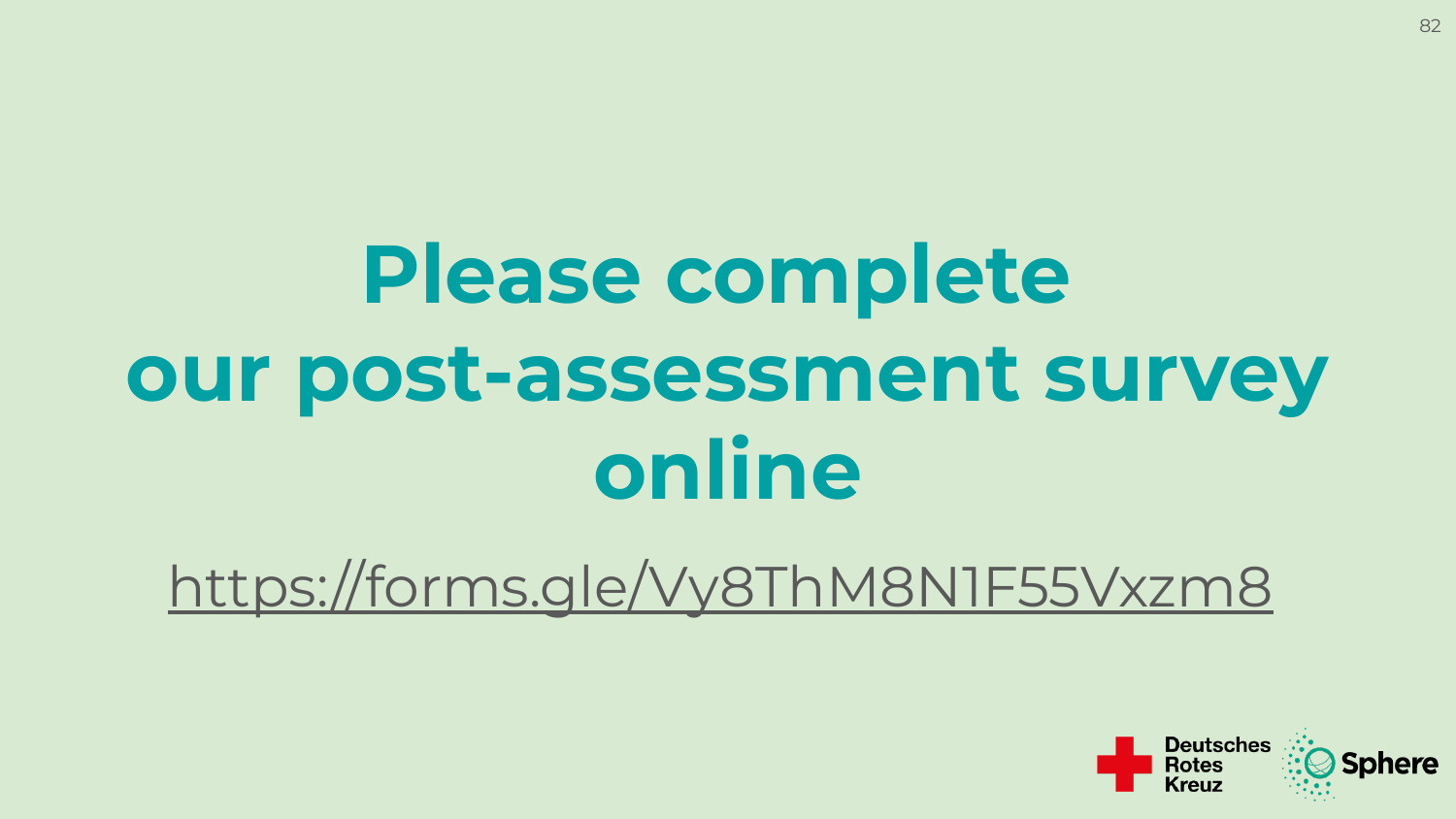

82
# Please complete our post-assessment survey online
https://forms.gle/Vy8ThM8N1F55Vxzm8